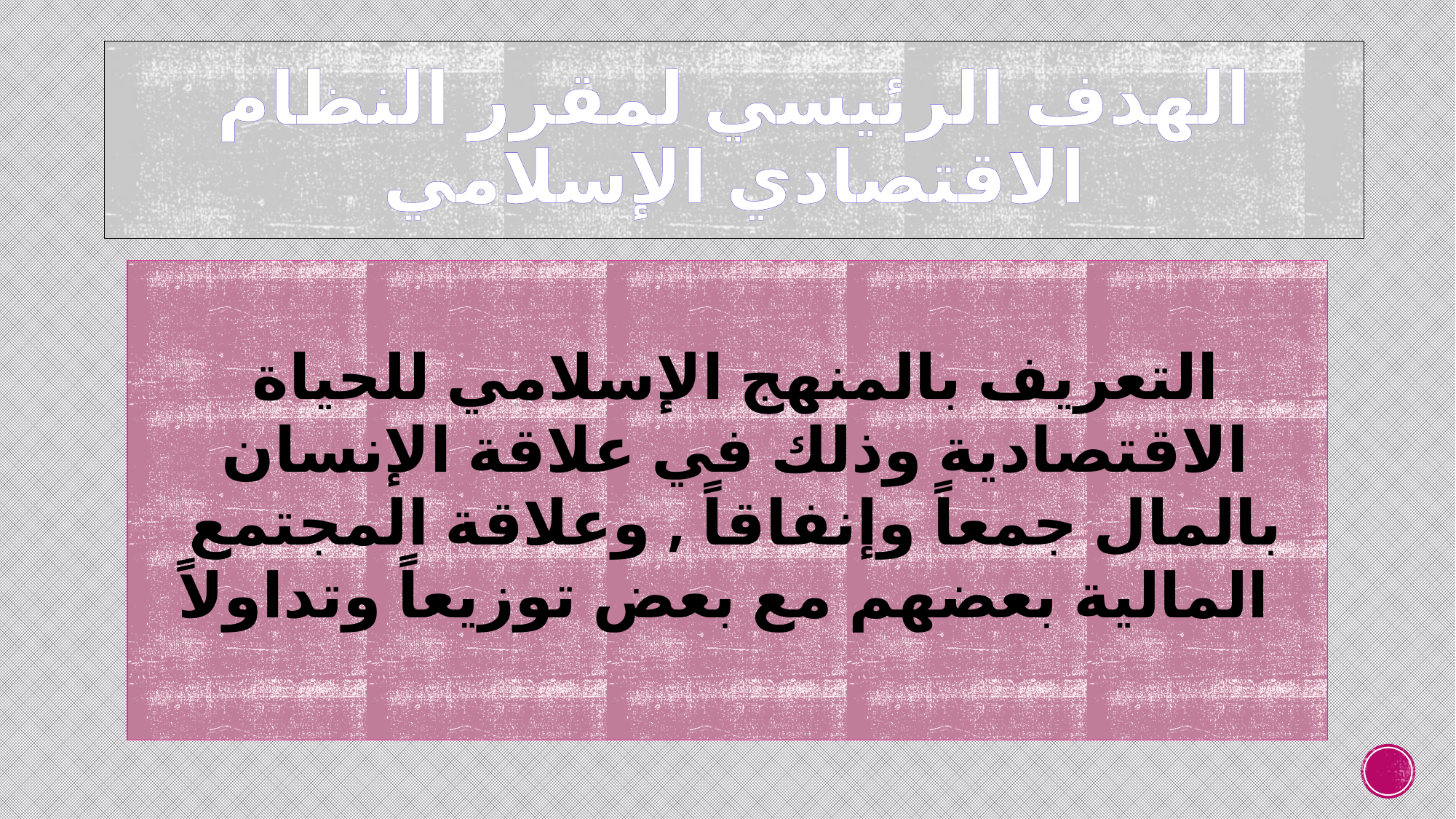

# الهدف الرئيسي لمقرر النظام الاقتصادي الإسلامي

التعريف بالمنهج الإسلامي للحياة
الاقتصادية وذلك في علاقة الإنسان
بالمال جمعاً وإنفاقاً , وعلاقة المجتمع
المالية بعضهم مع بعض توزيعاً وتداولاً